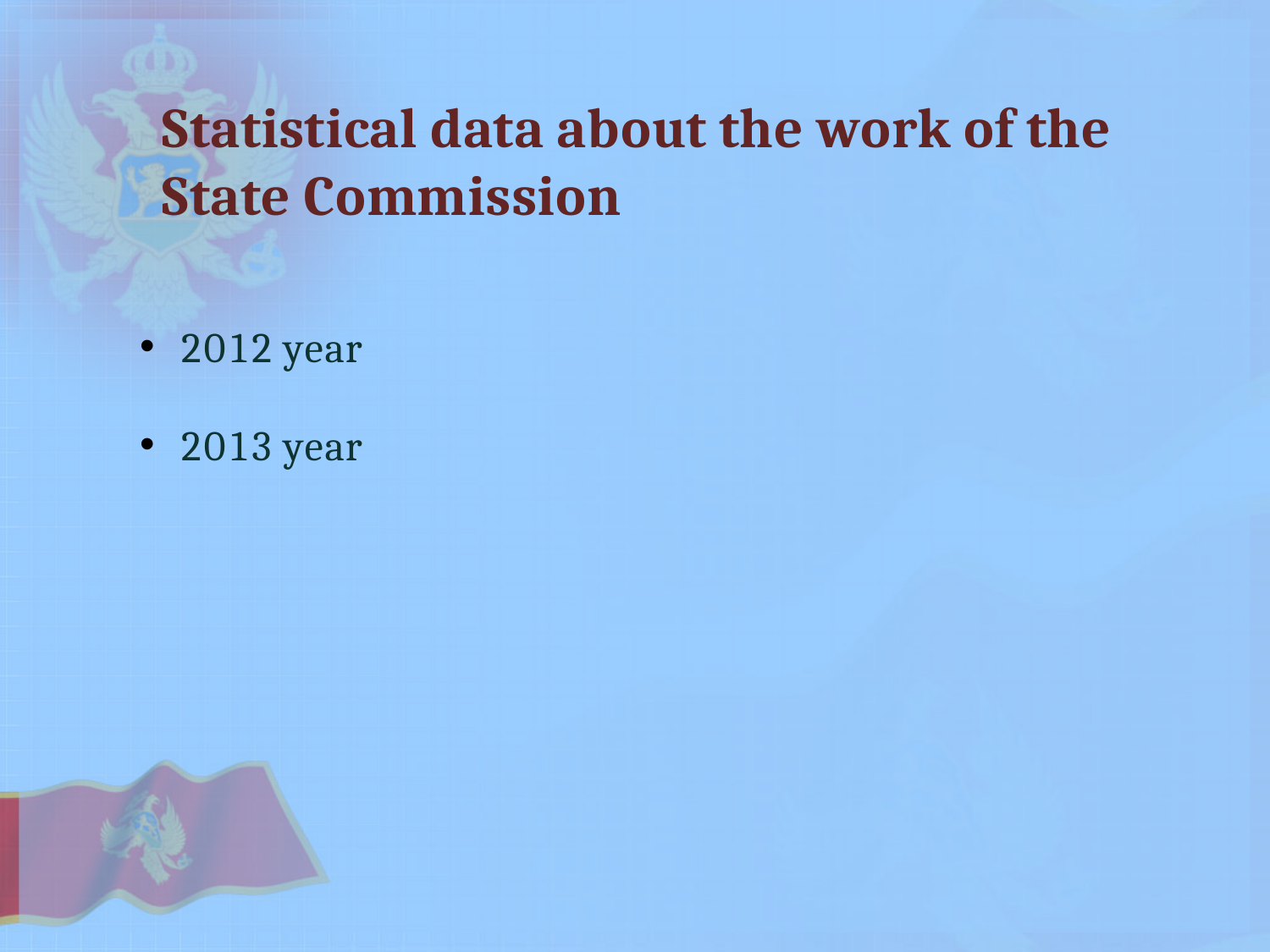

# Statistical data about the work of the State Commission

2012 year

2013 year